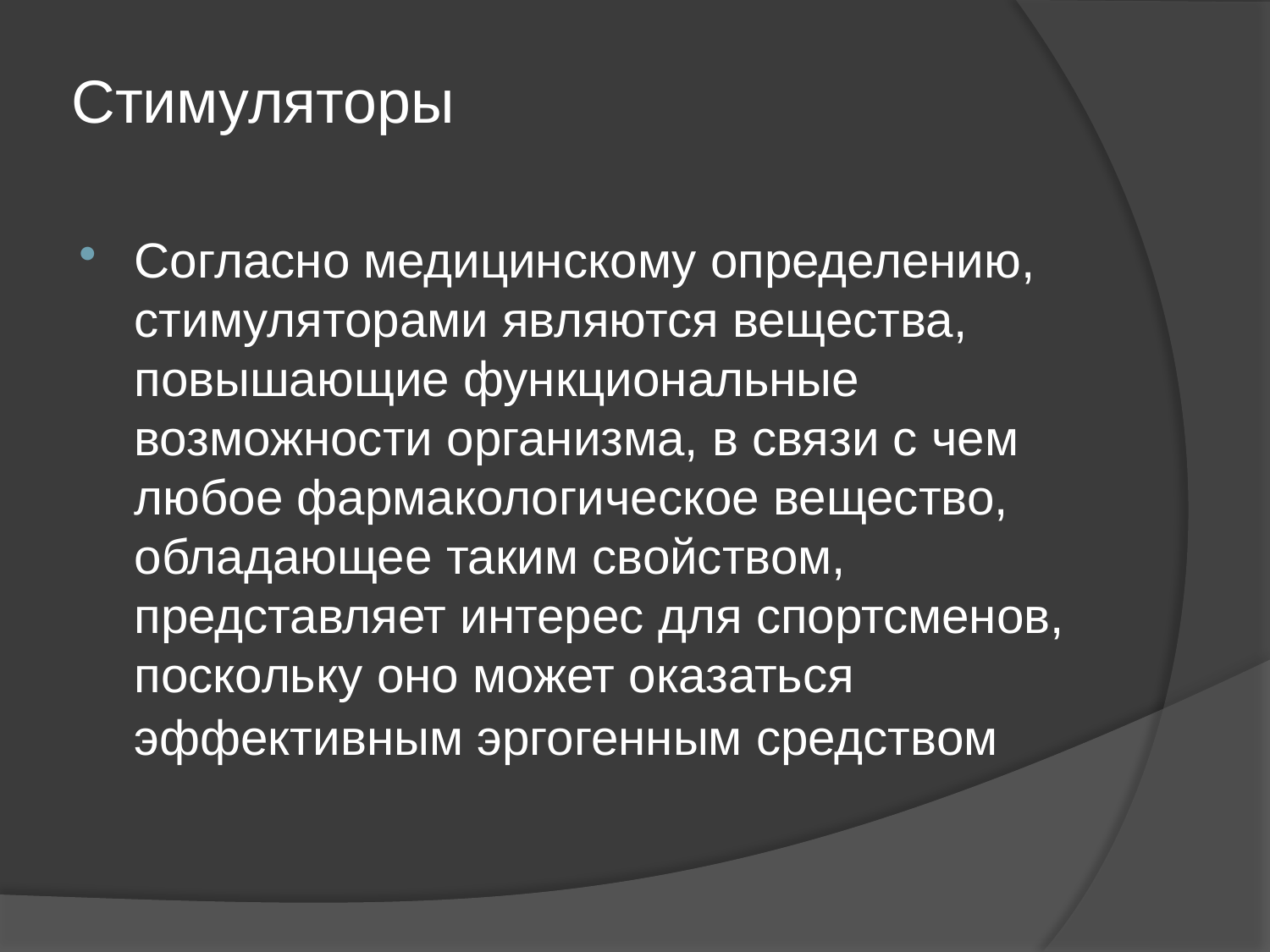

# Стимуляторы
Согласно медицинскому определению, стимуляторами являются вещества, повышающие функциональные возможности организма, в связи с чем любое фармакологическое вещество, обладающее таким свойством, представляет интерес для спортсменов, поскольку оно может оказаться эффективным эргогенным средством